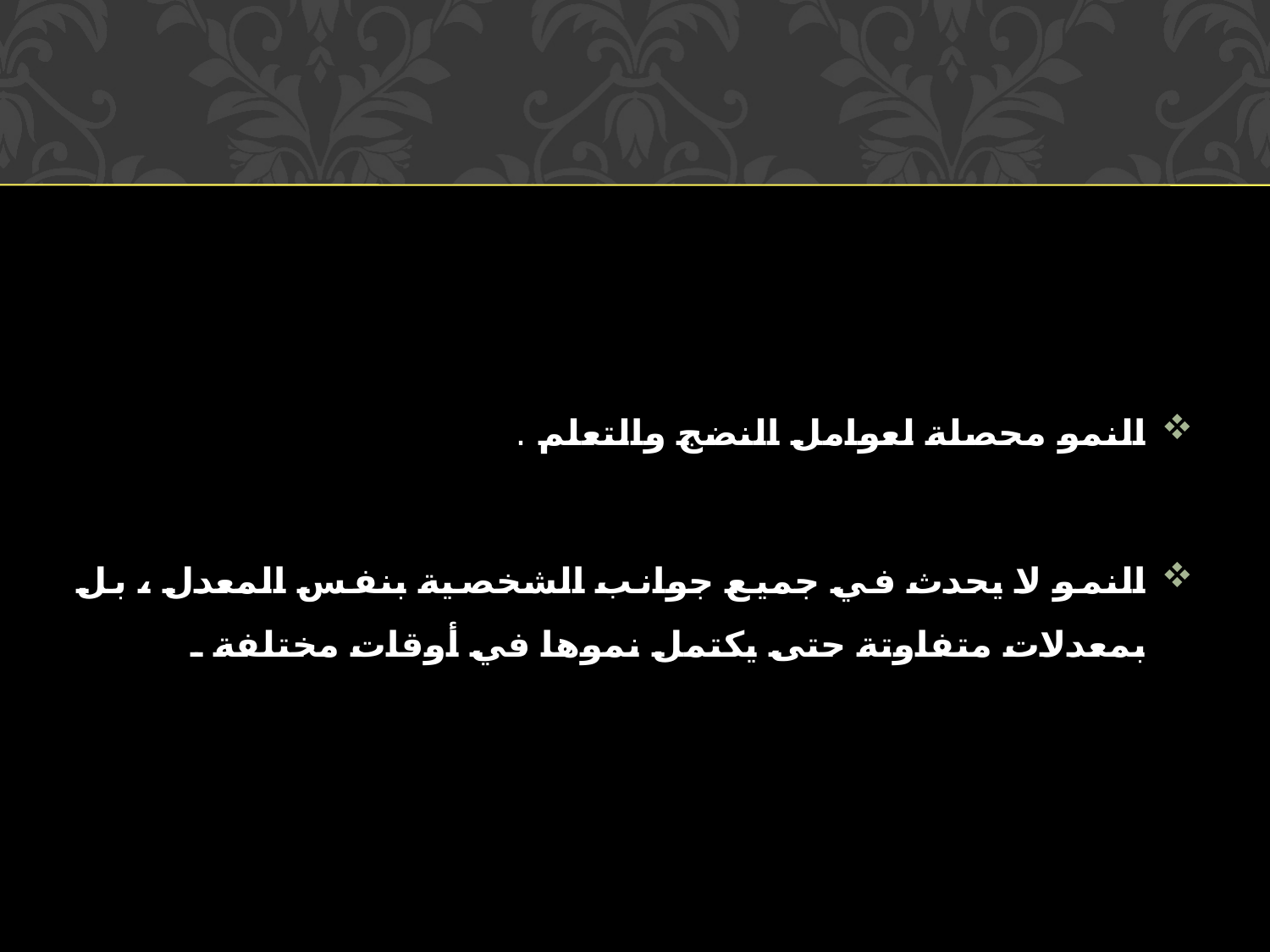

النمو محصلة لعوامل النضج والتعلم .

النمو لا يحدث في جميع جوانب الشخصية بنفس المعدل ، بل بمعدلات متفاوتة حتى يكتمل نموها في أوقات مختلفة .